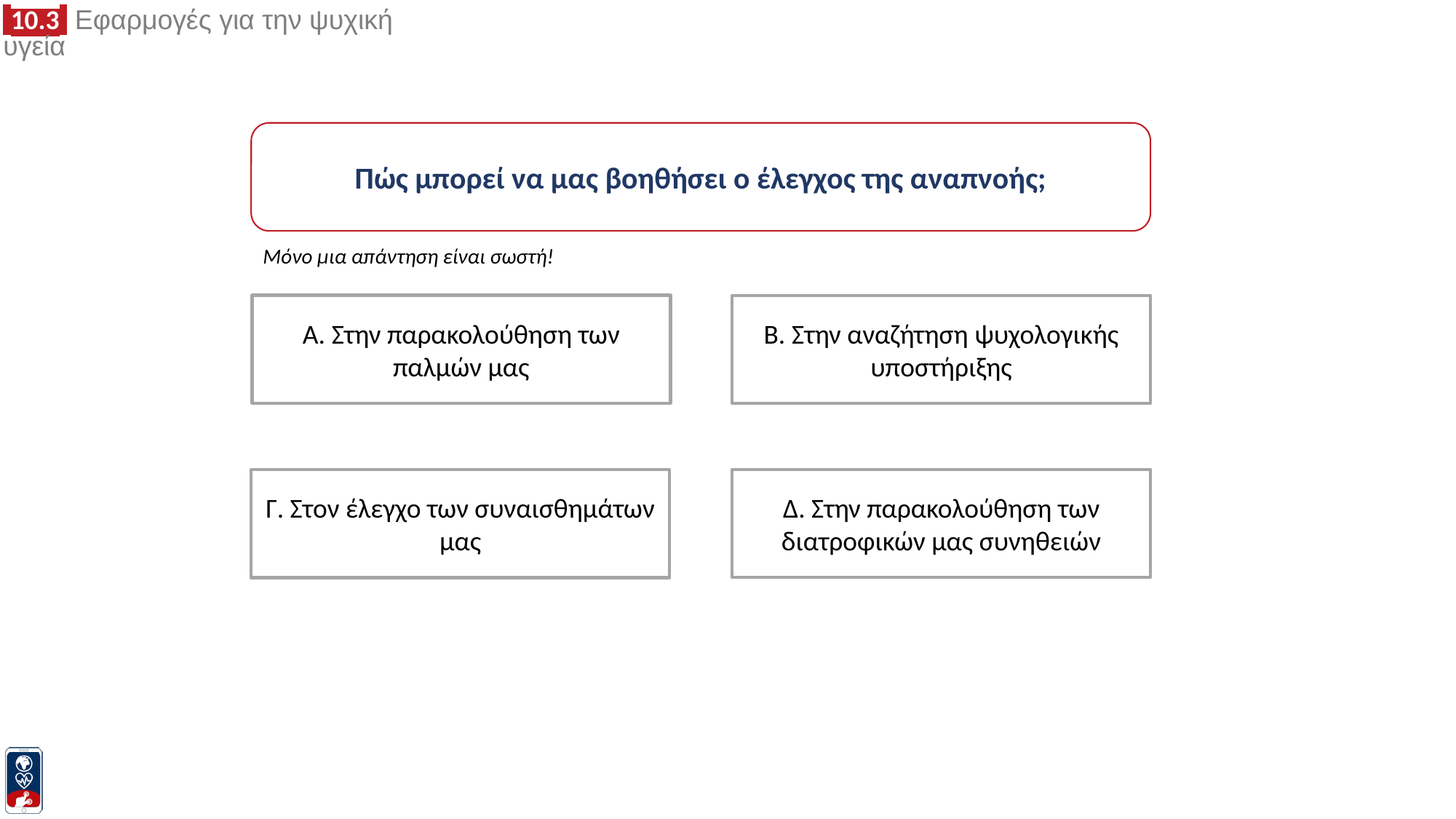

Πώς μπορεί να μας βοηθήσει ο έλεγχος της αναπνοής;
Μόνο μια απάντηση είναι σωστή!
Α. Στην παρακολούθηση των παλμών μας
Β. Στην αναζήτηση ψυχολογικής υποστήριξης
Δ. Στην παρακολούθηση των διατροφικών μας συνηθειών
Γ. Στον έλεγχο των συναισθημάτων μας